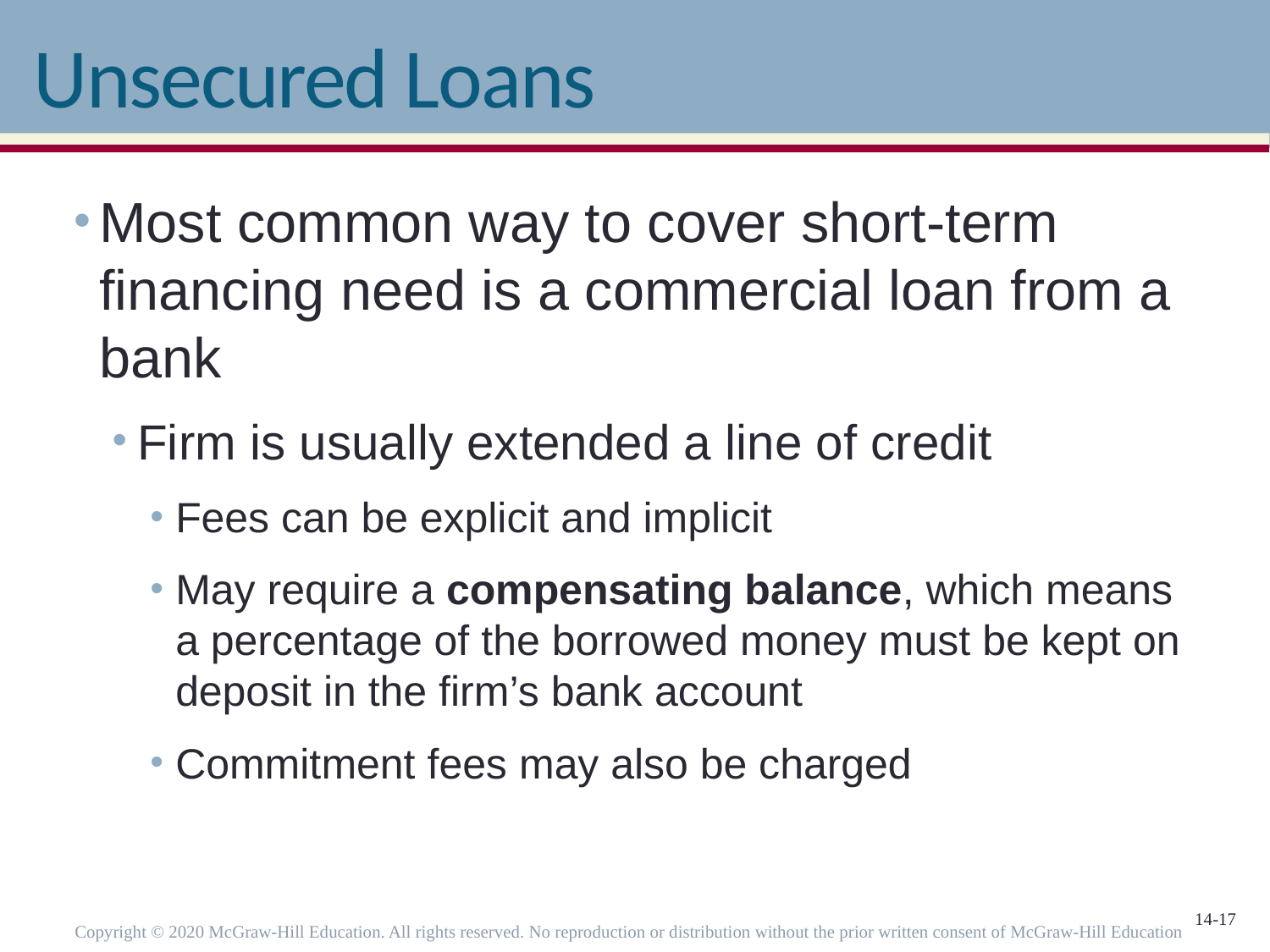

# Unsecured Loans
Most common way to cover short-term financing need is a commercial loan from a bank
Firm is usually extended a line of credit
Fees can be explicit and implicit
May require a compensating balance, which means a percentage of the borrowed money must be kept on deposit in the firm’s bank account
Commitment fees may also be charged
Copyright © 2020 McGraw-Hill Education. All rights reserved. No reproduction or distribution without the prior written consent of McGraw-Hill Education